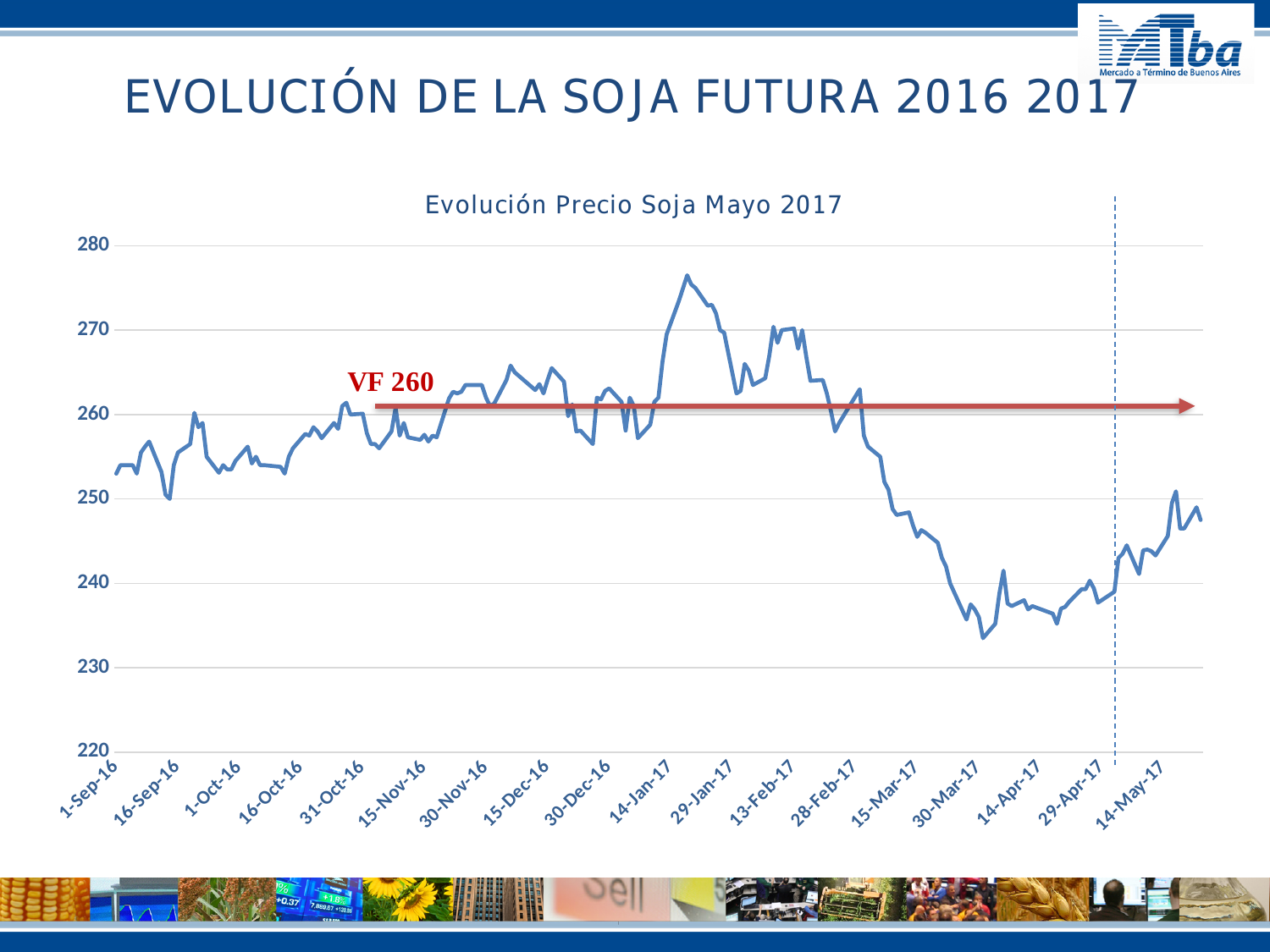

EVOLUCIÓN DE LA SOJA FUTURA 2016 2017

### Chart: Evolución Precio Soja Mayo 2017

| Category |  |
|---|---|
| 42614 | 253.0 |
| 42615 | 254.0 |
| 42618 | 254.0 |
| 42619 | 253.0 |
| 42620 | 255.5 |
| 42621 | 256.2 |
| 42622 | 256.8 |
| 42625 | 253.2 |
| 42626 | 250.5 |
| 42627 | 250.0 |
| 42628 | 254.0 |
| 42629 | 255.5 |
| 42632 | 256.5 |
| 42633 | 260.2 |
| 42634 | 258.5 |
| 42635 | 259.0 |
| 42636 | 255.0 |
| 42639 | 253.1 |
| 42640 | 254.0 |
| 42641 | 253.5 |
| 42642 | 253.5 |
| 42643 | 254.5 |
| 42646 | 256.2 |
| 42647 | 254.2 |
| 42648 | 255.0 |
| 42649 | 254.0 |
| 42650 | 254.0 |
| 42654 | 253.8 |
| 42655 | 253.0 |
| 42656 | 255.0 |
| 42657 | 256.0 |
| 42660 | 257.7 |
| 42661 | 257.5 |
| 42662 | 258.5 |
| 42663 | 258.0 |
| 42664 | 257.2 |
| 42667 | 259.0 |
| 42668 | 258.3 |
| 42669 | 261.0 |
| 42670 | 261.4 |
| 42671 | 260.0 |
| 42674 | 260.1 |
| 42675 | 257.8 |
| 42676 | 256.5 |
| 42677 | 256.5 |
| 42678 | 256.0 |
| 42681 | 258.0 |
| 42682 | 260.8 |
| 42683 | 257.5 |
| 42684 | 259.0 |
| 42685 | 257.3 |
| 42688 | 257.0 |
| 42689 | 257.6 |
| 42690 | 256.8 |
| 42691 | 257.5 |
| 42692 | 257.3 |
| 42695 | 261.9 |
| 42696 | 262.7 |
| 42697 | 262.5 |
| 42698 | 262.7 |
| 42699 | 263.5 |
| 42703 | 263.5 |
| 42704 | 262.0 |
| 42705 | 261.0 |
| 42706 | 261.3 |
| 42709 | 264.1 |
| 42710 | 265.8 |
| 42711 | 265.0 |
| 42716 | 262.9 |
| 42717 | 263.6 |
| 42718 | 262.5 |
| 42719 | 264.1 |
| 42720 | 265.5 |
| 42723 | 263.9 |
| 42724 | 259.8 |
| 42725 | 261.2 |
| 42726 | 258.0 |
| 42727 | 258.1 |
| 42730 | 256.5 |
| 42731 | 262.0 |
| 42732 | 261.8 |
| 42733 | 262.8 |
| 42734 | 263.1 |
| 42737 | 261.5 |
| 42738 | 258.1 |
| 42739 | 262.0 |
| 42740 | 261.0 |
| 42741 | 257.2 |
| 42744 | 258.8 |
| 42745 | 261.5 |
| 42746 | 262.0 |
| 42747 | 266.3 |
| 42748 | 269.5 |
| 42751 | 273.5 |
| 42752 | 275.0 |
| 42753 | 276.5 |
| 42754 | 275.4 |
| 42755 | 275.0 |
| 42758 | 272.9 |
| 42759 | 273.0 |
| 42760 | 272.0 |
| 42761 | 270.0 |
| 42762 | 269.7 |
| 42765 | 262.5 |
| 42766 | 262.8 |
| 42767 | 266.0 |
| 42768 | 265.2 |
| 42769 | 263.5 |
| 42772 | 264.3 |
| 42773 | 267.0 |
| 42774 | 270.4 |
| 42775 | 268.5 |
| 42776 | 270.0 |
| 42779 | 270.2 |
| 42780 | 267.8 |
| 42781 | 270.0 |
| 42782 | 266.8 |
| 42783 | 264.0 |
| 42786 | 264.1 |
| 42787 | 262.5 |
| 42788 | 260.4 |
| 42789 | 258.0 |
| 42790 | 259.0 |
| 42795 | 263.0 |
| 42796 | 257.5 |
| 42797 | 256.2 |
| 42800 | 255.0 |
| 42801 | 252.0 |
| 42802 | 251.1 |
| 42803 | 248.8 |
| 42804 | 248.1 |
| 42807 | 248.4 |
| 42808 | 246.8 |
| 42809 | 245.5 |
| 42810 | 246.3 |
| 42811 | 246.0 |
| 42814 | 244.8 |
| 42815 | 243.0 |
| 42816 | 242.0 |
| 42817 | 240.0 |
| 42821 | 235.7 |
| 42822 | 237.5 |
| 42823 | 236.9 |
| 42824 | 236.0 |
| 42825 | 233.5 |
| 42828 | 235.2 |
| 42829 | 238.8 |
| 42830 | 241.5 |
| 42831 | 237.6 |
| 42832 | 237.3 |
| 42835 | 238.0 |
| 42836 | 236.9 |
| 42837 | 237.3 |
| 42842 | 236.4 |
| 42843 | 235.2 |
| 42844 | 237.0 |
| 42845 | 237.2 |
| 42846 | 237.8 |
| 42849 | 239.3 |
| 42850 | 239.3 |
| 42851 | 240.3 |
| 42852 | 239.4 |
| 42853 | 237.7 |
| 42857 | 239.0 |
| 42858 | 243.0 |
| 42859 | 243.5 |
| 42860 | 244.5 |
| 42863 | 241.1 |
| 42864 | 243.9 |
| 42865 | 244.0 |
| 42866 | 243.8 |
| 42867 | 243.3 |
| 42870 | 245.6 |
| 42871 | 249.5 |
| 42872 | 250.9 |
| 42873 | 246.5 |
| 42874 | 246.5 |
| 42877 | 249.0 |
| 42878 | 247.5 |